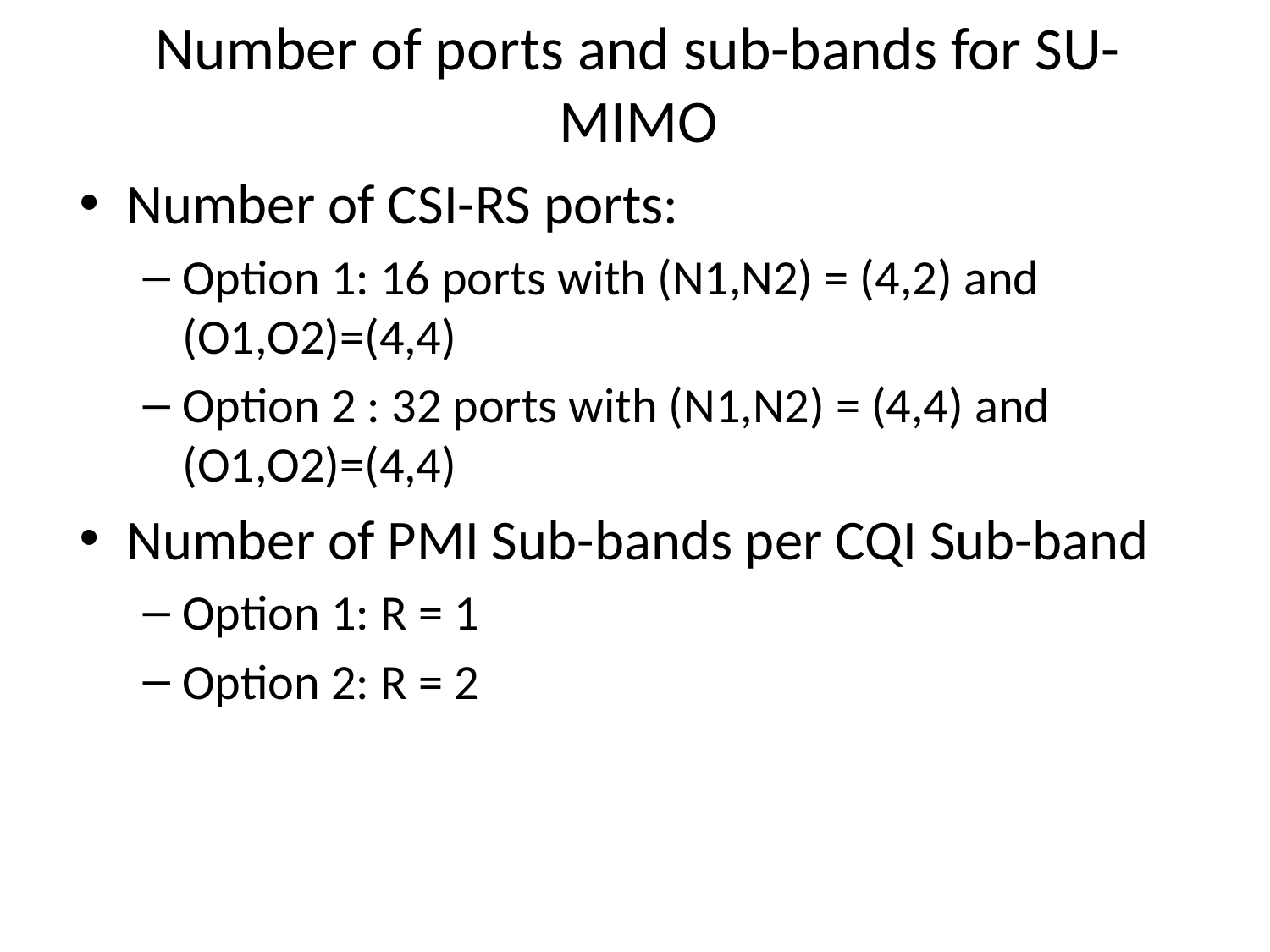

# Number of ports and sub-bands for SU-MIMO
Number of CSI-RS ports:
Option 1: 16 ports with (N1,N2) = (4,2) and (O1,O2)=(4,4)
Option 2 : 32 ports with (N1,N2) = (4,4) and (O1,O2)=(4,4)
Number of PMI Sub-bands per CQI Sub-band
Option 1: R = 1
Option 2: R = 2